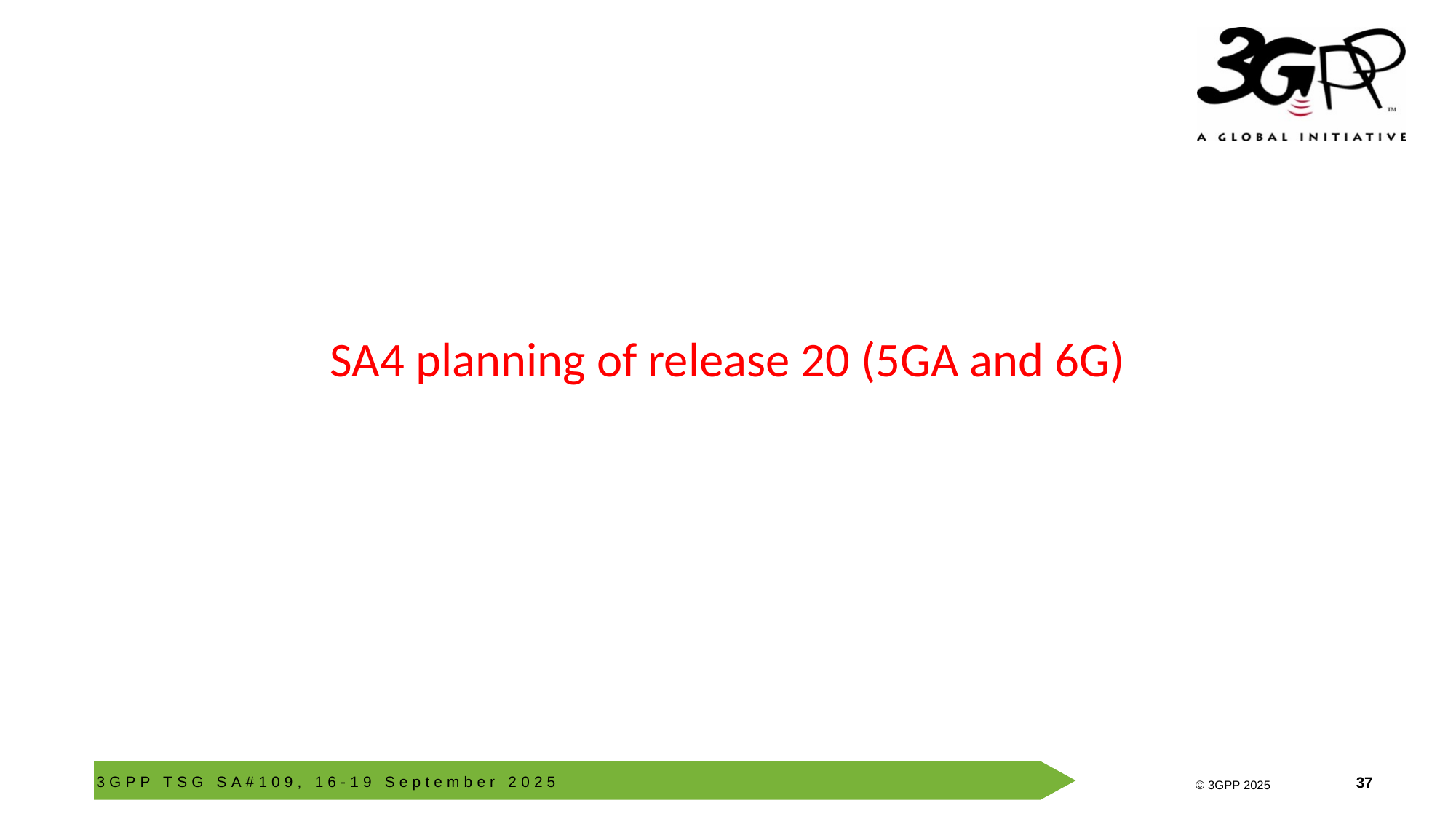

# SA4 planning of release 20 (5GA and 6G)